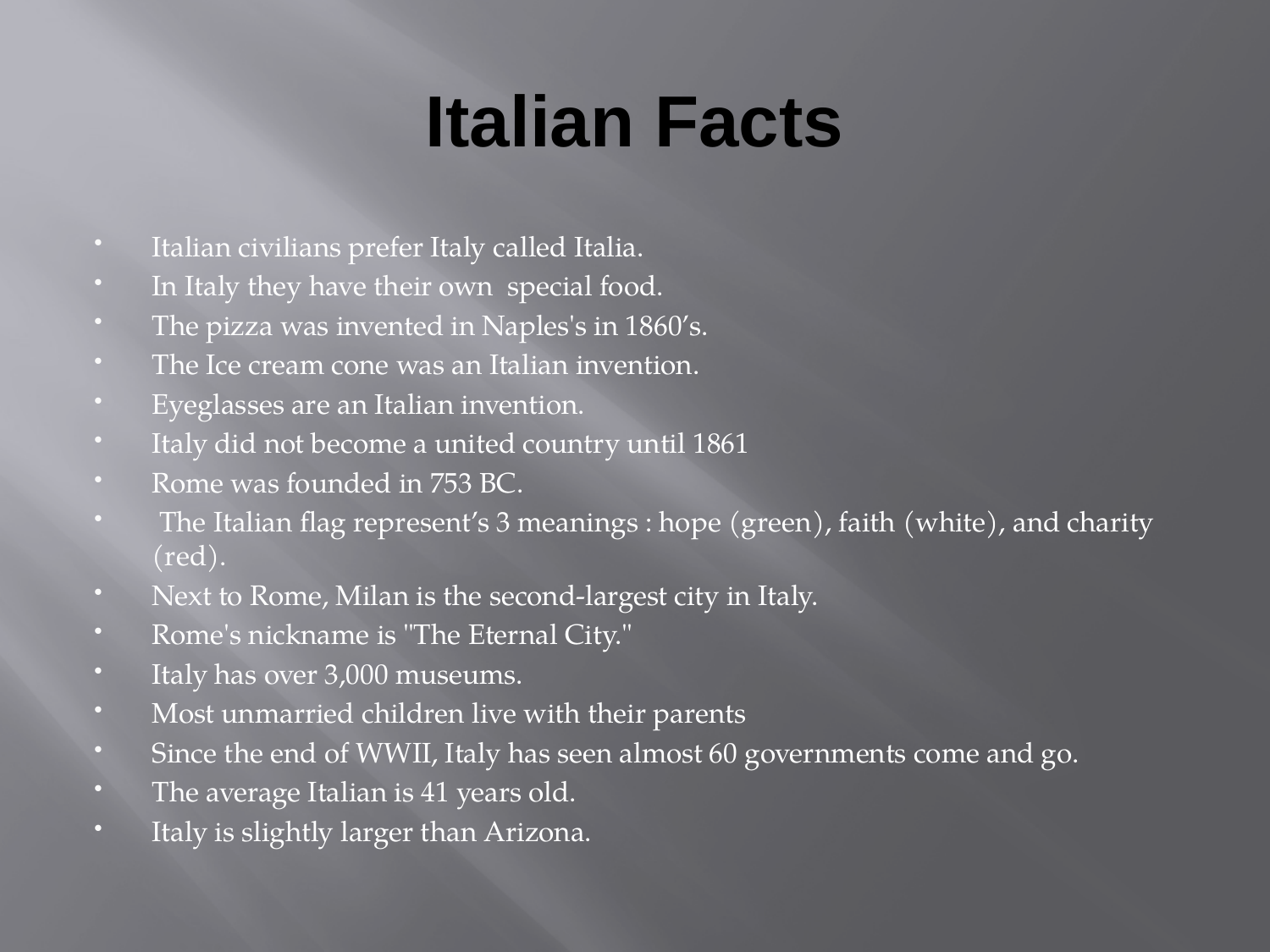

# Italian Facts
Italian civilians prefer Italy called Italia.
In Italy they have their own  special food.
The pizza was invented in Naples's in 1860’s.
The Ice cream cone was an Italian invention.
Eyeglasses are an Italian invention.
Italy did not become a united country until 1861
Rome was founded in 753 BC.
 The Italian flag represent’s 3 meanings : hope (green), faith (white), and charity (red).
Next to Rome, Milan is the second-largest city in Italy.
Rome's nickname is "The Eternal City."
Italy has over 3,000 museums.
Most unmarried children live with their parents
Since the end of WWII, Italy has seen almost 60 governments come and go.
The average Italian is 41 years old.
Italy is slightly larger than Arizona.